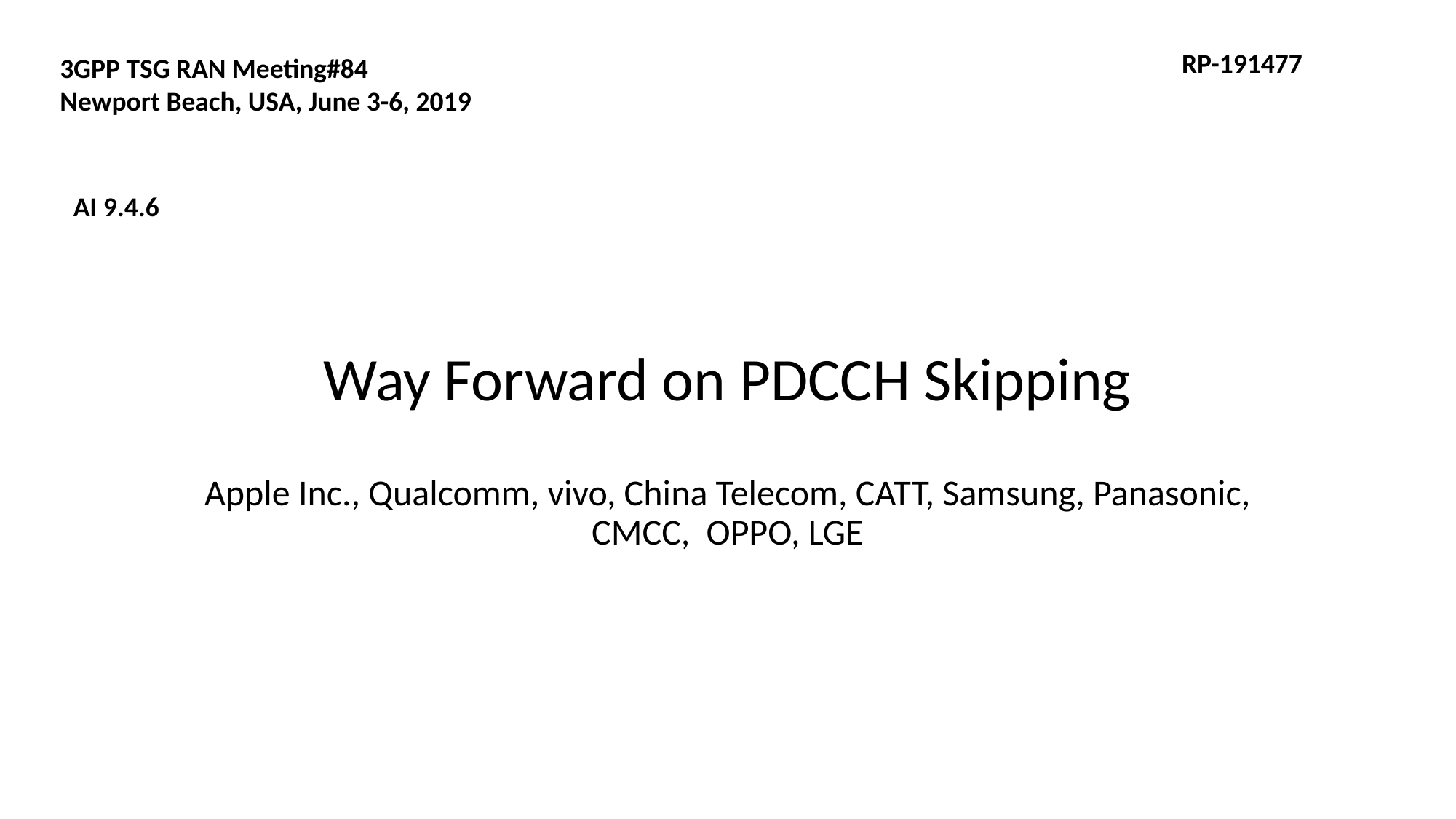

RP-191477
3GPP TSG RAN Meeting#84
Newport Beach, USA, June 3-6, 2019

# Way Forward on PDCCH Skipping
AI 9.4.6
Apple Inc., Qualcomm, vivo, China Telecom, CATT, Samsung, Panasonic, CMCC,  OPPO, LGE